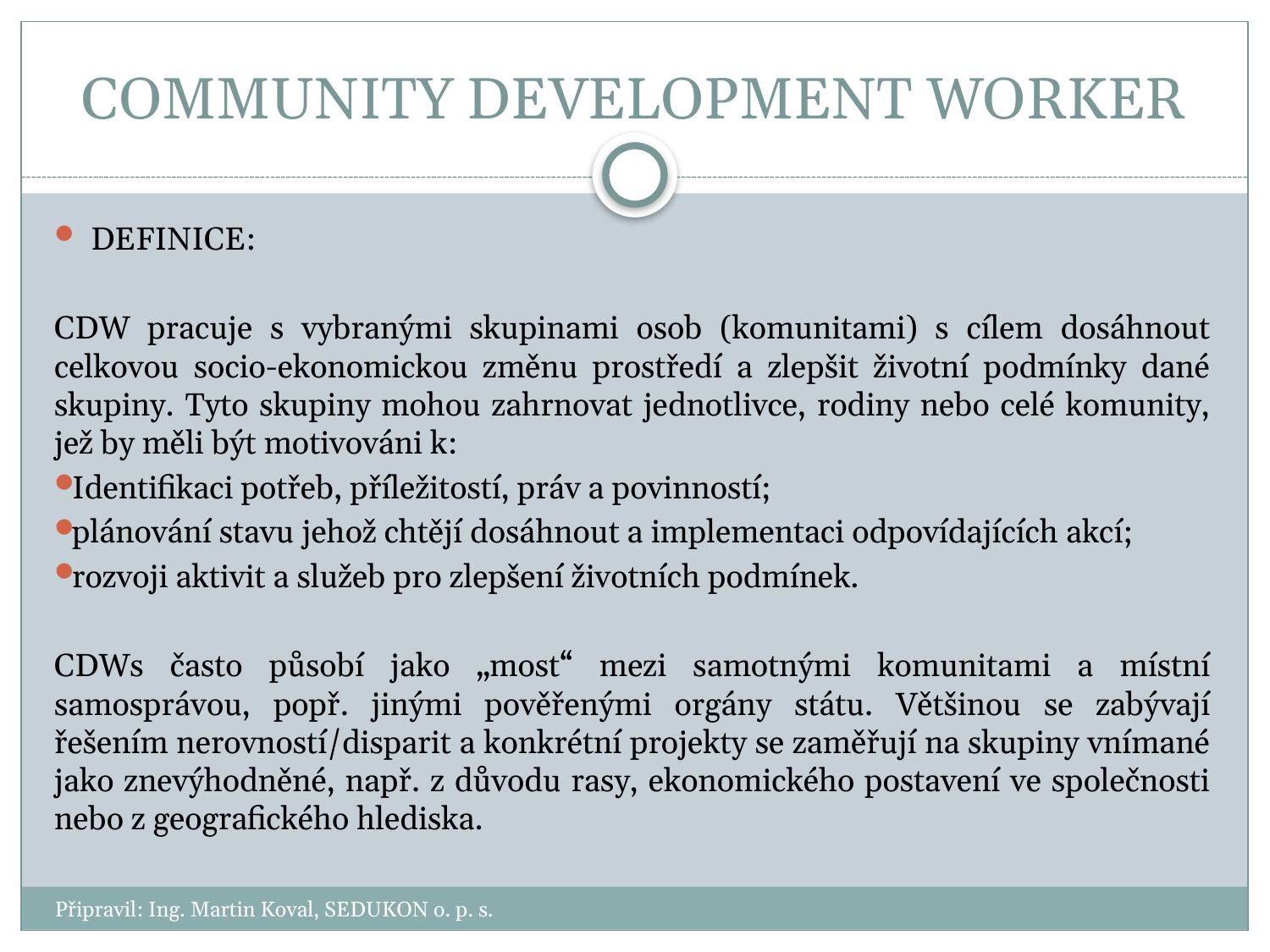

# COMMUNITY DEVELOPMENT WORKER
DEFINICE:

CDW pracuje s vybranými skupinami osob (komunitami) s cílem dosáhnout celkovou socio-ekonomickou změnu prostředí a zlepšit životní podmínky dané skupiny. Tyto skupiny mohou zahrnovat jednotlivce, rodiny nebo celé komunity, jež by měli být motivováni k:
Identifikaci potřeb, příležitostí, práv a povinností;
plánování stavu jehož chtějí dosáhnout a implementaci odpovídajících akcí;
rozvoji aktivit a služeb pro zlepšení životních podmínek.

CDWs často působí jako „most“ mezi samotnými komunitami a místní samosprávou, popř. jinými pověřenými orgány státu. Většinou se zabývají řešením nerovností/disparit a konkrétní projekty se zaměřují na skupiny vnímané jako znevýhodněné, např. z důvodu rasy, ekonomického postavení ve společnosti nebo z geografického hlediska.
Připravil: Ing. Martin Koval, SEDUKON o. p. s.